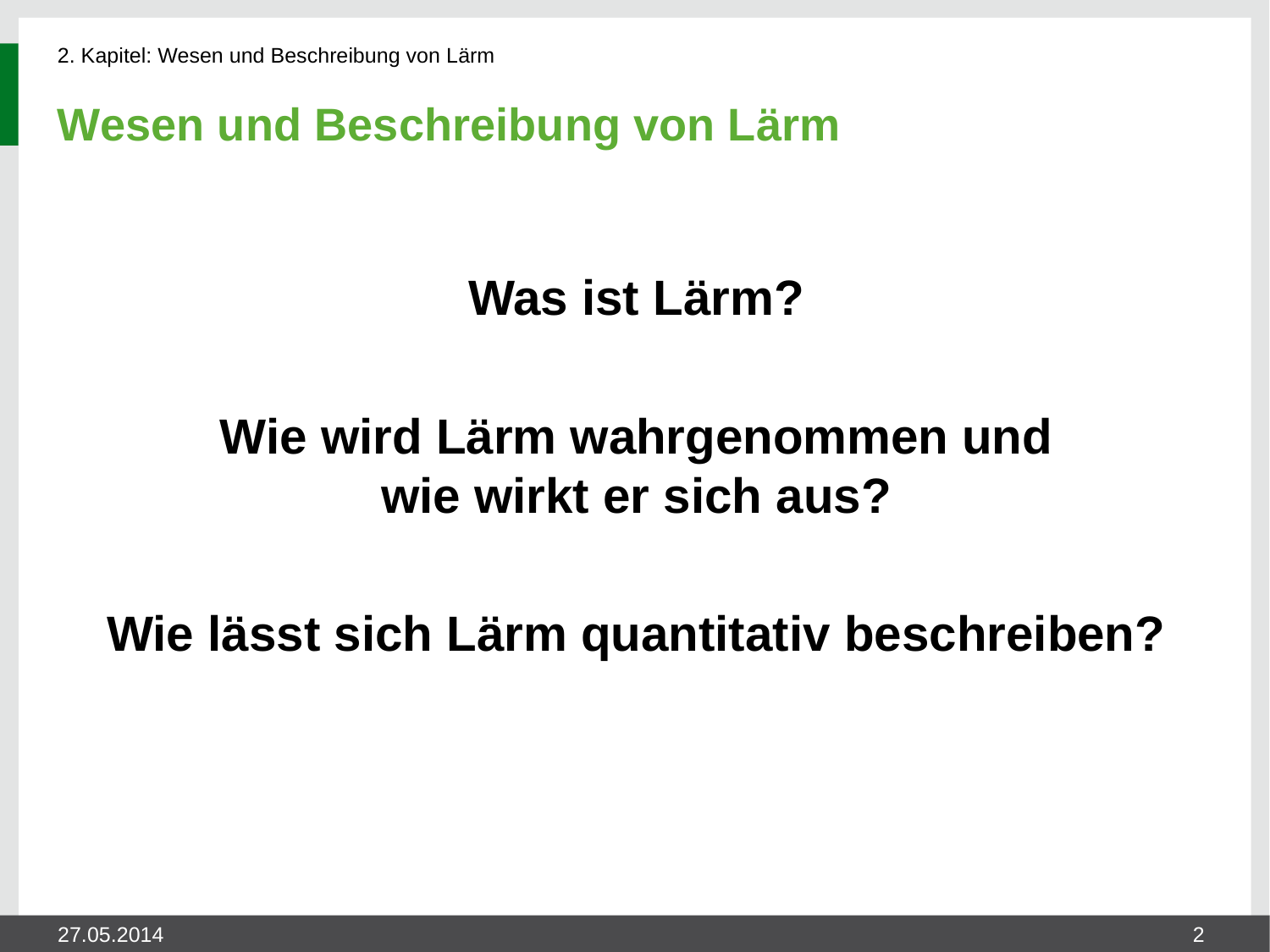

# Wesen und Beschreibung von Lärm
Was ist Lärm?

Wie wird Lärm wahrgenommen und
wie wirkt er sich aus?

Wie lässt sich Lärm quantitativ beschreiben?
27.05.2014
2